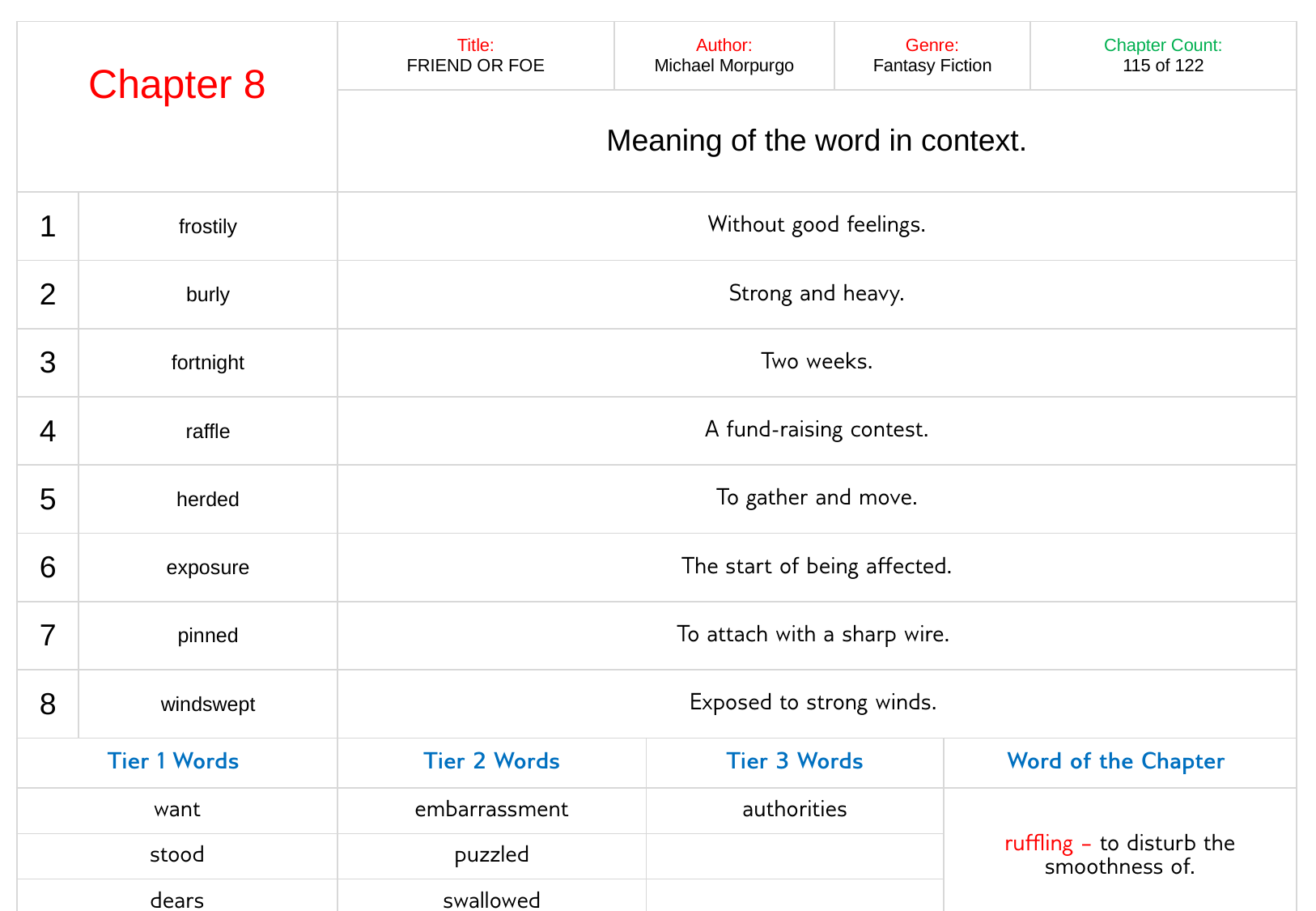

| Chapter 8 |  | Title: FRIEND OR FOE | Author: Michael Morpurgo |  | Genre: Fantasy Fiction |  | Chapter Count: 115 of 122 |
| --- | --- | --- | --- | --- | --- | --- | --- |
|  |  | Meaning of the word in context. |  |  |  |  |  |
| 1 | frostily | Without good feelings. |  |  |  |  |  |
| 2 | burly | Strong and heavy. |  |  |  |  |  |
| 3 | fortnight | Two weeks. |  |  |  |  |  |
| 4 | raffle | A fund-raising contest. |  |  |  |  |  |
| 5 | herded | To gather and move. |  |  |  |  |  |
| 6 | exposure | The start of being affected. |  |  |  |  |  |
| 7 | pinned | To attach with a sharp wire. |  |  |  |  |  |
| 8 | windswept | Exposed to strong winds. |  |  |  |  |  |
| Tier 1 Words |  | Tier 2 Words |  | Tier 3 Words |  | Word of the Chapter |  |
| want |  | embarrassment |  | authorities |  | ruffling – to disturb the smoothness of. |  |
| stood |  | puzzled |  |  |  |  |  |
| dears |  | swallowed |  |  |  |  |  |